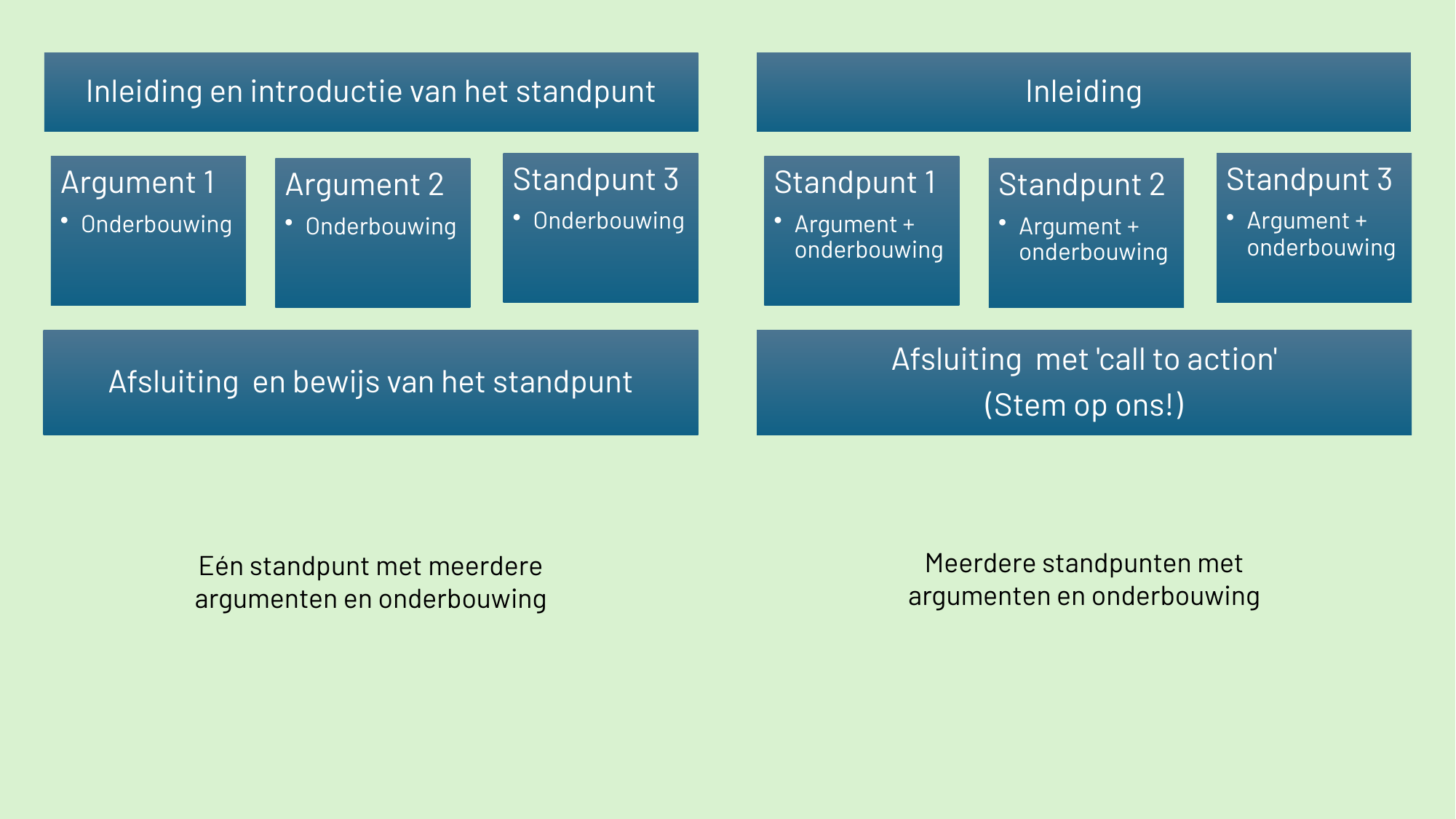

Inleiding en introductie van het standpunt
Argument 1
Onderbouwing
Argument 2
Onderbouwing
Standpunt 3
Onderbouwing
Afsluiting  en bewijs van het standpunt
Inleiding
Standpunt 1
Argument + onderbouwing
Standpunt 2
Argument + onderbouwing
Standpunt 3
Argument + onderbouwing
Afsluiting  met 'call to action'
(Stem op ons!)
Meerdere standpunten met argumenten en onderbouwing
Eén standpunt met meerdere argumenten en onderbouwing